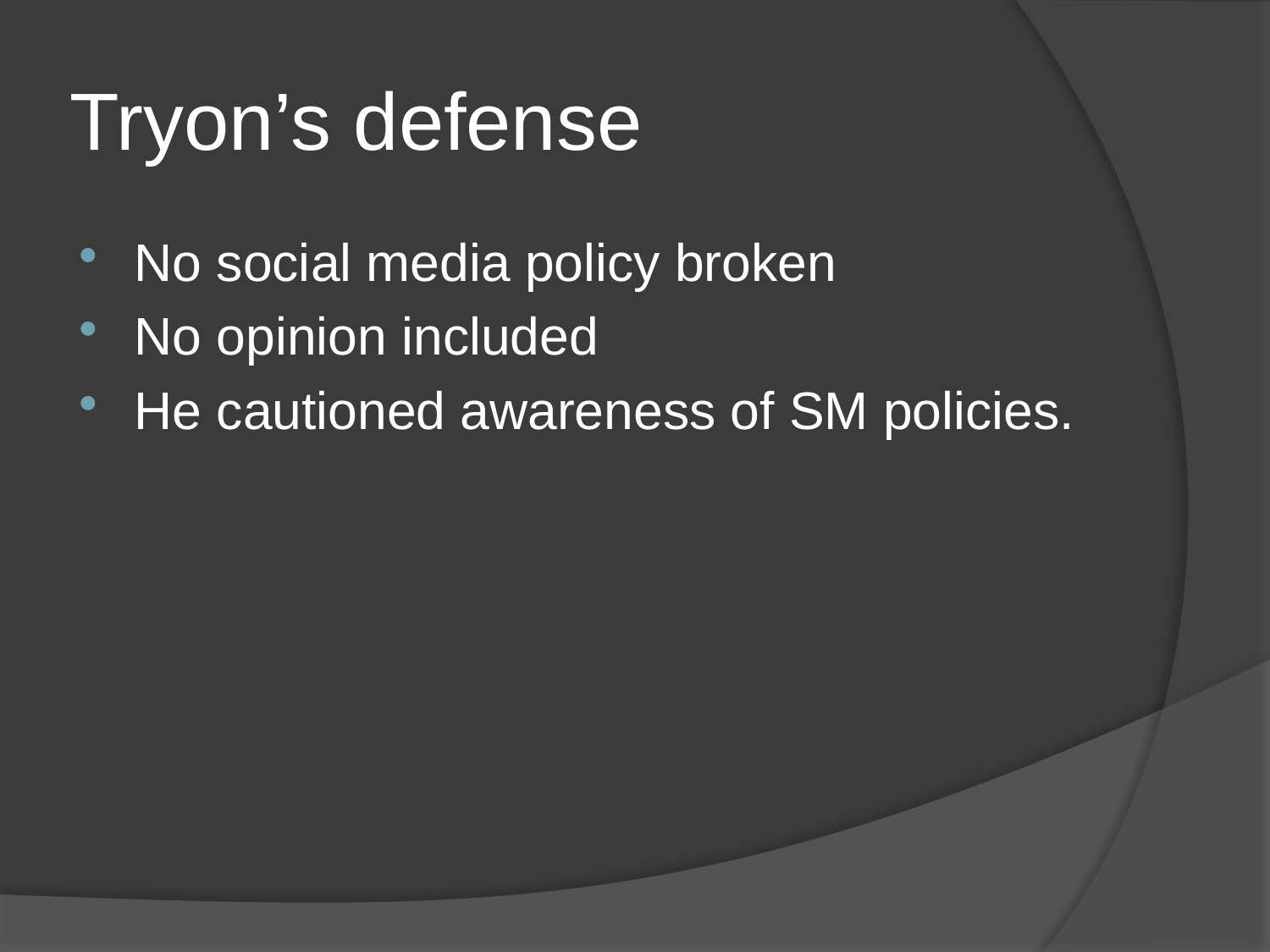

# Tryon’s defense
No social media policy broken
No opinion included
He cautioned awareness of SM policies.